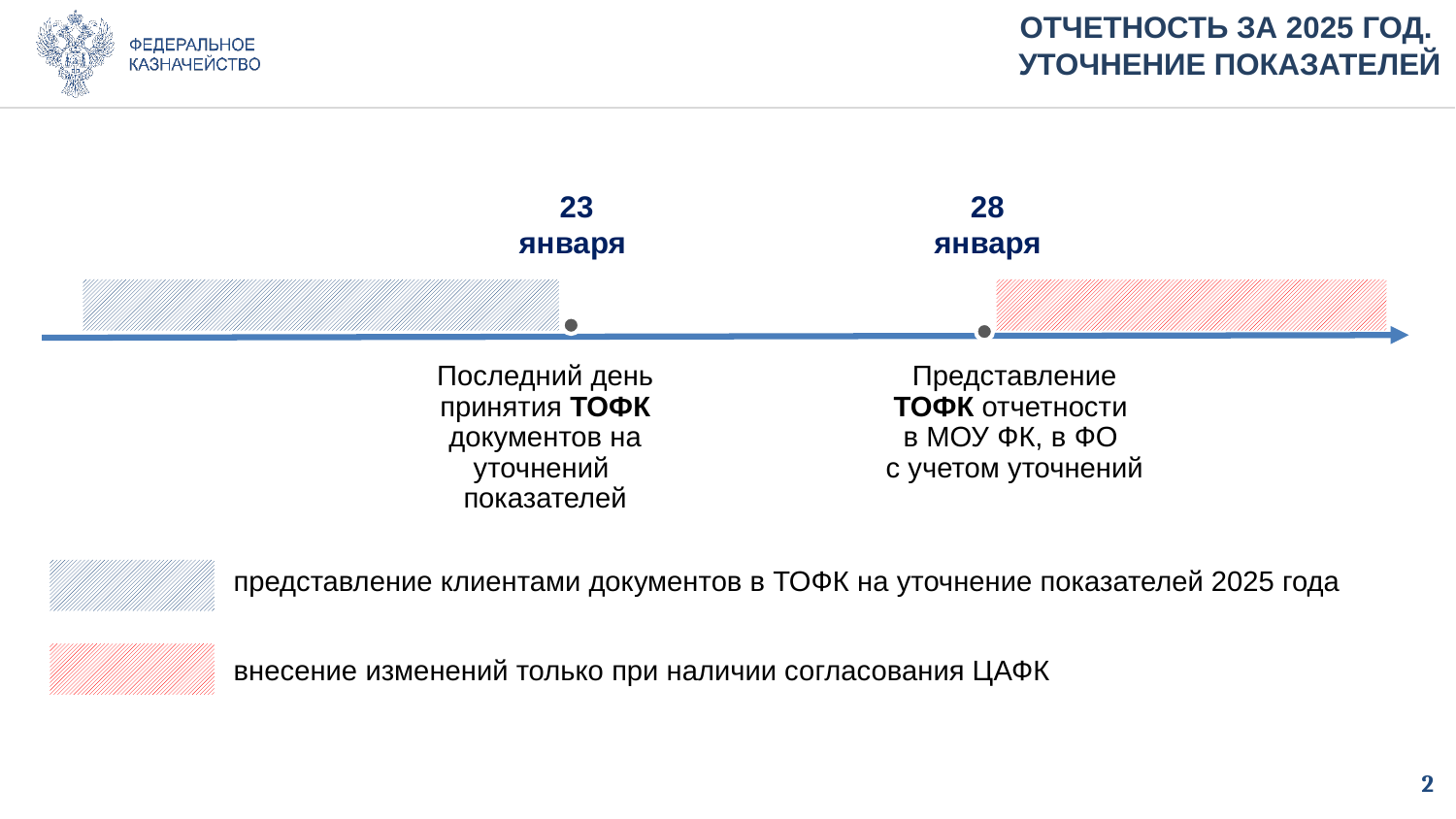

ОТЧЕТНОСТЬ ЗА 2025 ГОД.
УТОЧНЕНИЕ ПОКАЗАТЕЛЕЙ

23
января
28
января

Представление ТОФК отчетности
в МОУ ФК, в ФО
с учетом уточнений

Последний день
принятия ТОФК
документов на уточнений
показателей

представление клиентами документов в ТОФК на уточнение показателей 2025 года

внесение изменений только при наличии согласования ЦАФК
2